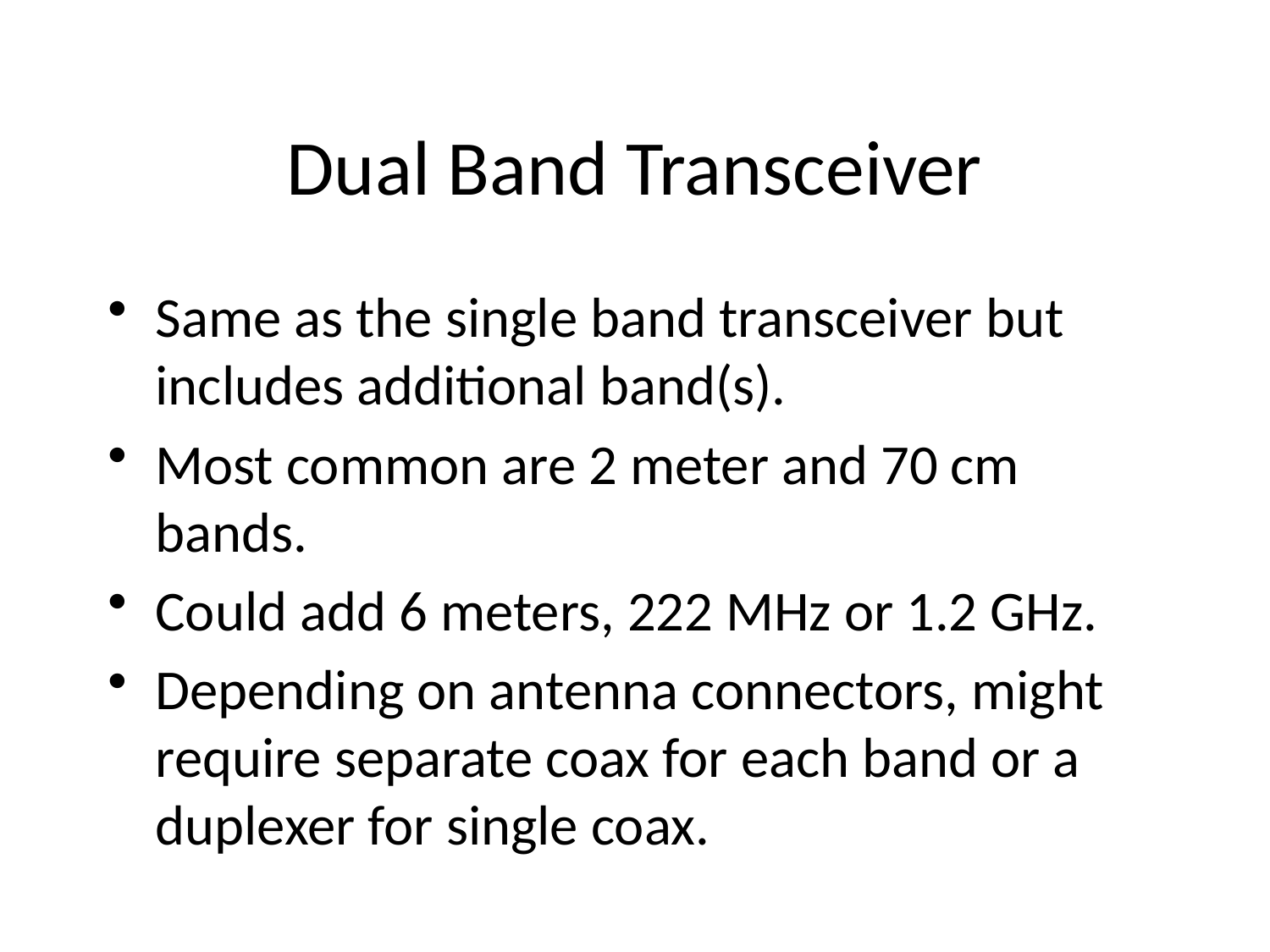

Dual Band Transceiver
Same as the single band transceiver but includes additional band(s).
Most common are 2 meter and 70 cm bands.
Could add 6 meters, 222 MHz or 1.2 GHz.
Depending on antenna connectors, might require separate coax for each band or a duplexer for single coax.